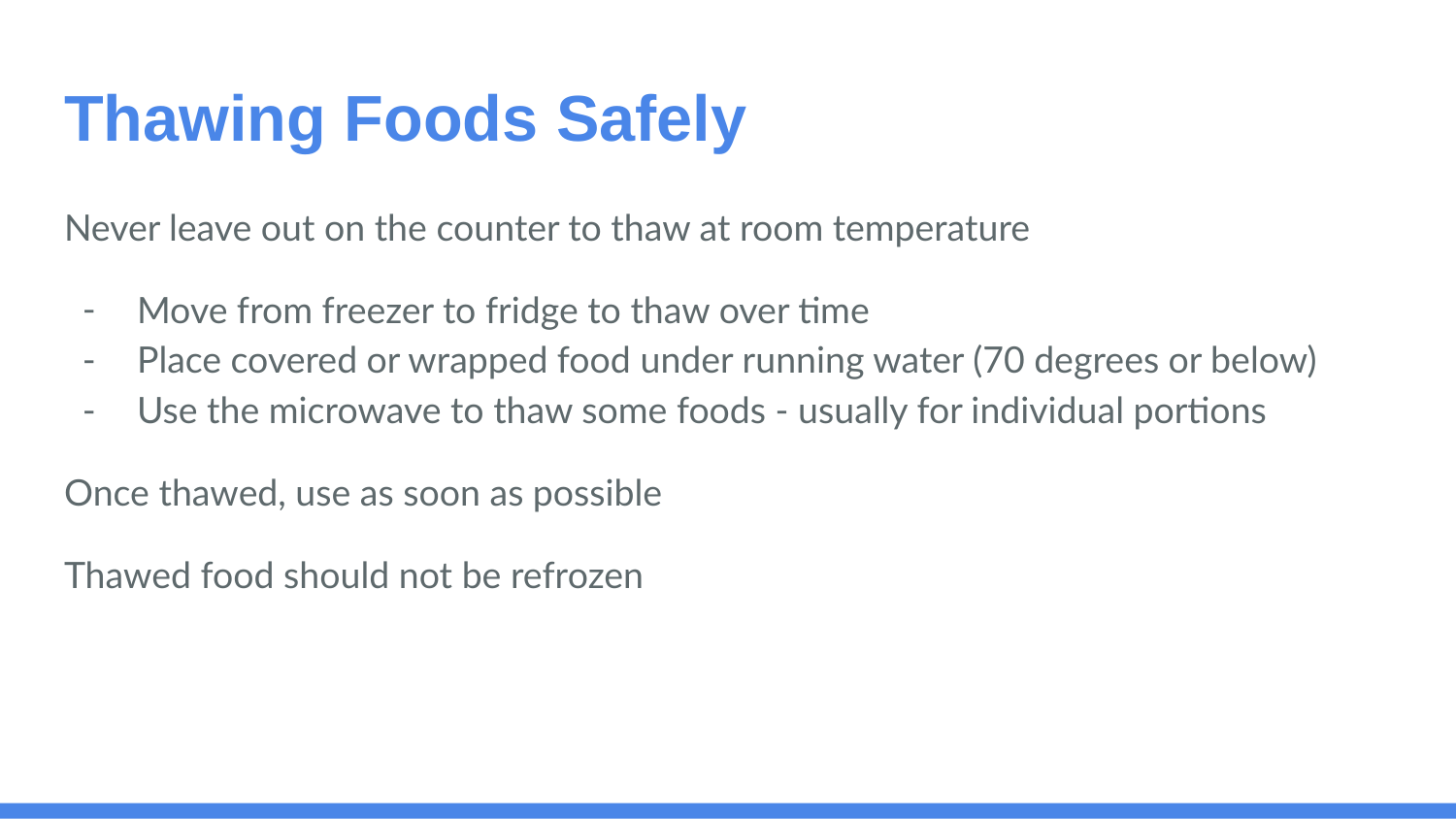

# Thawing Foods Safely
Never leave out on the counter to thaw at room temperature
Move from freezer to fridge to thaw over time
Place covered or wrapped food under running water (70 degrees or below)
Use the microwave to thaw some foods - usually for individual portions
Once thawed, use as soon as possible
Thawed food should not be refrozen